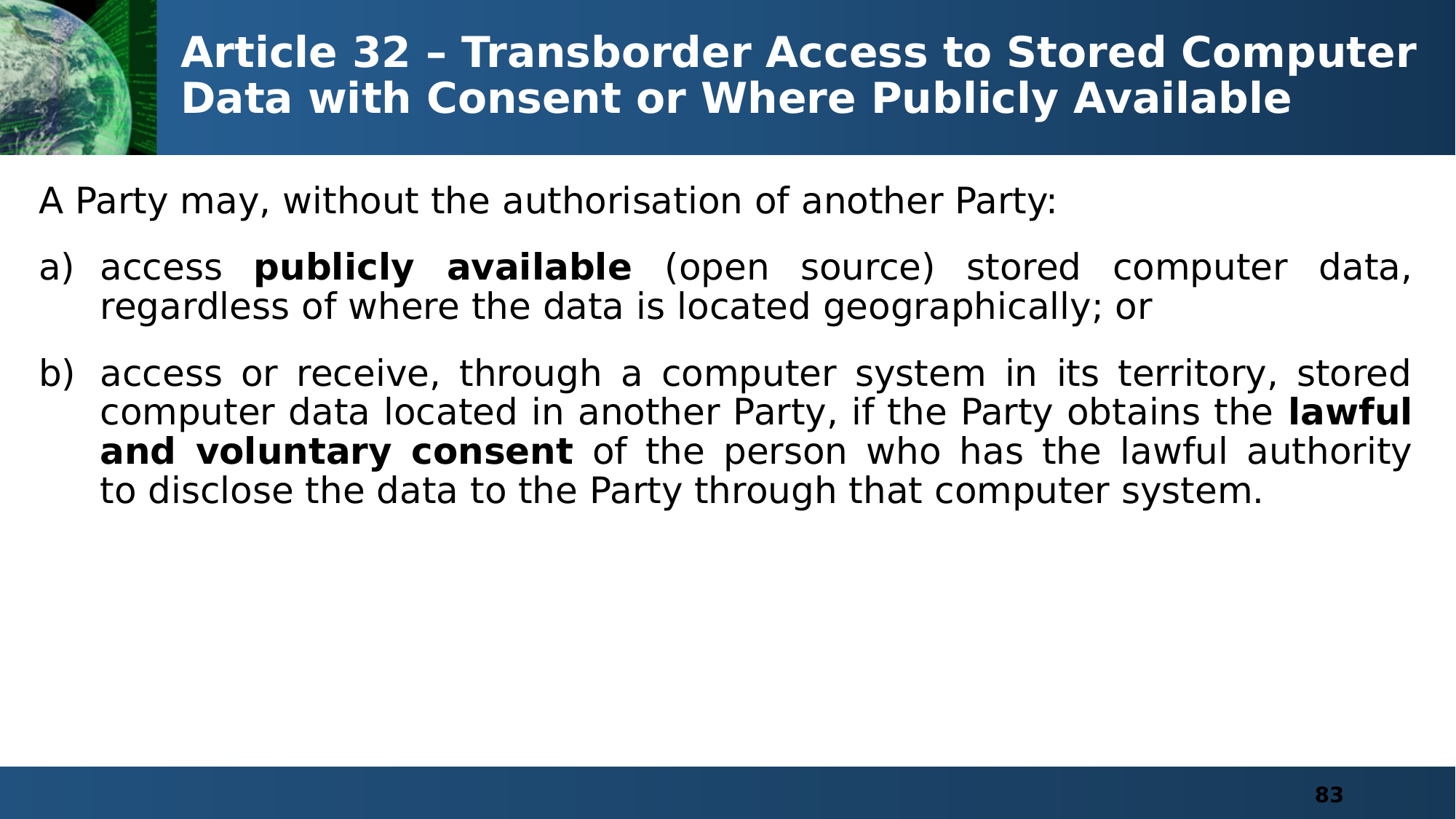

# Article 32 – Transborder Access to Stored Computer Data with Consent or Where Publicly Available
A Party may, without the authorisation of another Party:
access publicly available (open source) stored computer data, regardless of where the data is located geographically; or
access or receive, through a computer system in its territory, stored computer data located in another Party, if the Party obtains the lawful and voluntary consent of the person who has the lawful authority to disclose the data to the Party through that computer system.
83